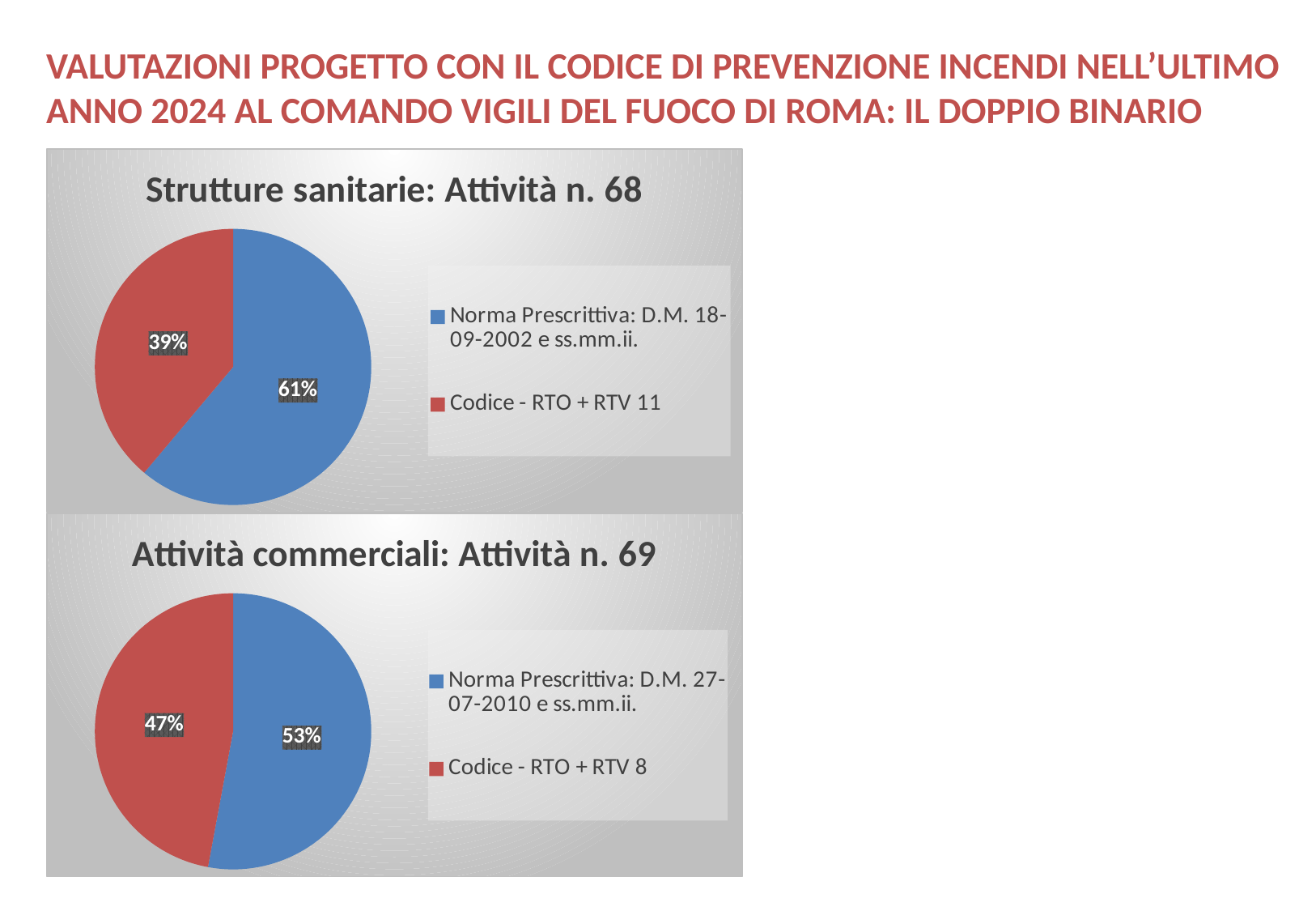

# VALUTAZIONI PROGETTO CON IL CODICE DI PREVENZIONE INCENDI NELL’ULTIMO ANNO 2024 AL COMANDO VIGILI DEL FUOCO DI ROMA: IL DOPPIO BINARIO

### Chart: Strutture sanitarie: Attività n. 68

| Category |  |
|---|---|
| Norma Prescrittiva: D.M. 18-09-2002 e ss.mm.ii. | 11.0 |
| Codice - RTO + RTV 11 | 7.0 |

### Chart: Attività commerciali: Attività n. 69

| Category |  |
|---|---|
| Norma Prescrittiva: D.M. 27-07-2010 e ss.mm.ii. | 91.0 |
| Codice - RTO + RTV 8 | 81.0 |